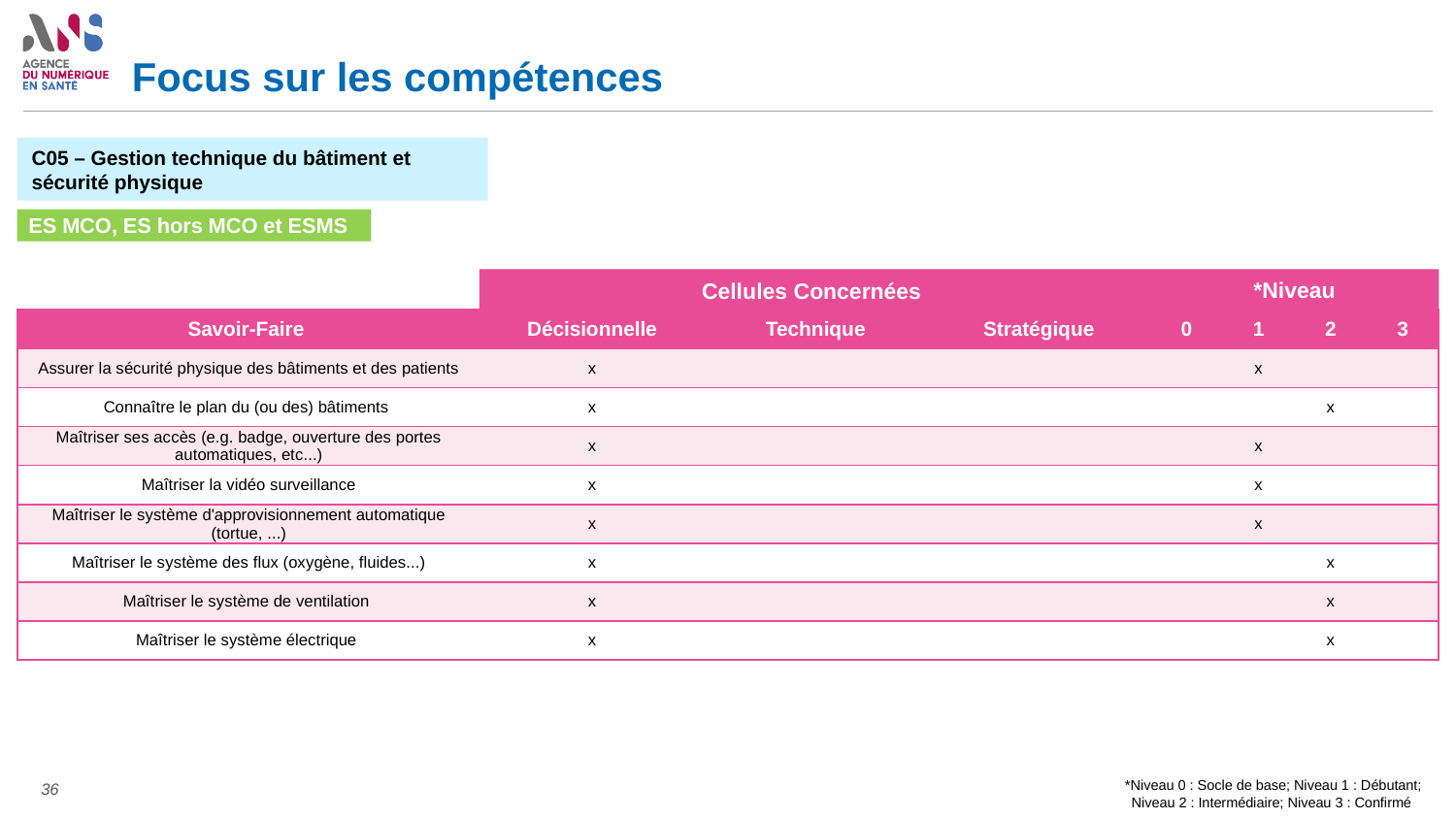

# Focus sur les compétences
C05 – Gestion technique du bâtiment et sécurité physique
ES MCO, ES hors MCO et ESMS
Cellules Concernées
*Niveau
| Savoir-Faire | Décisionnelle | Technique | Stratégique | 0 | 1 | 2 | 3 |
| --- | --- | --- | --- | --- | --- | --- | --- |
| Assurer la sécurité physique des bâtiments et des patients | x |  |  |  | x |  |  |
| Connaître le plan du (ou des) bâtiments | x |  |  |  |  | x |  |
| Maîtriser ses accès (e.g. badge, ouverture des portes automatiques, etc...) | x |  |  |  | x |  |  |
| Maîtriser la vidéo surveillance | x |  |  |  | x |  |  |
| Maîtriser le système d'approvisionnement automatique (tortue, ...) | x |  |  |  | x |  |  |
| Maîtriser le système des flux (oxygène, fluides...) | x |  |  |  |  | x |  |
| Maîtriser le système de ventilation | x |  |  |  |  | x |  |
| Maîtriser le système électrique | x |  |  |  |  | x |  |
*Niveau 0 : Socle de base; Niveau 1 : Débutant; Niveau 2 : Intermédiaire; Niveau 3 : Confirmé
36